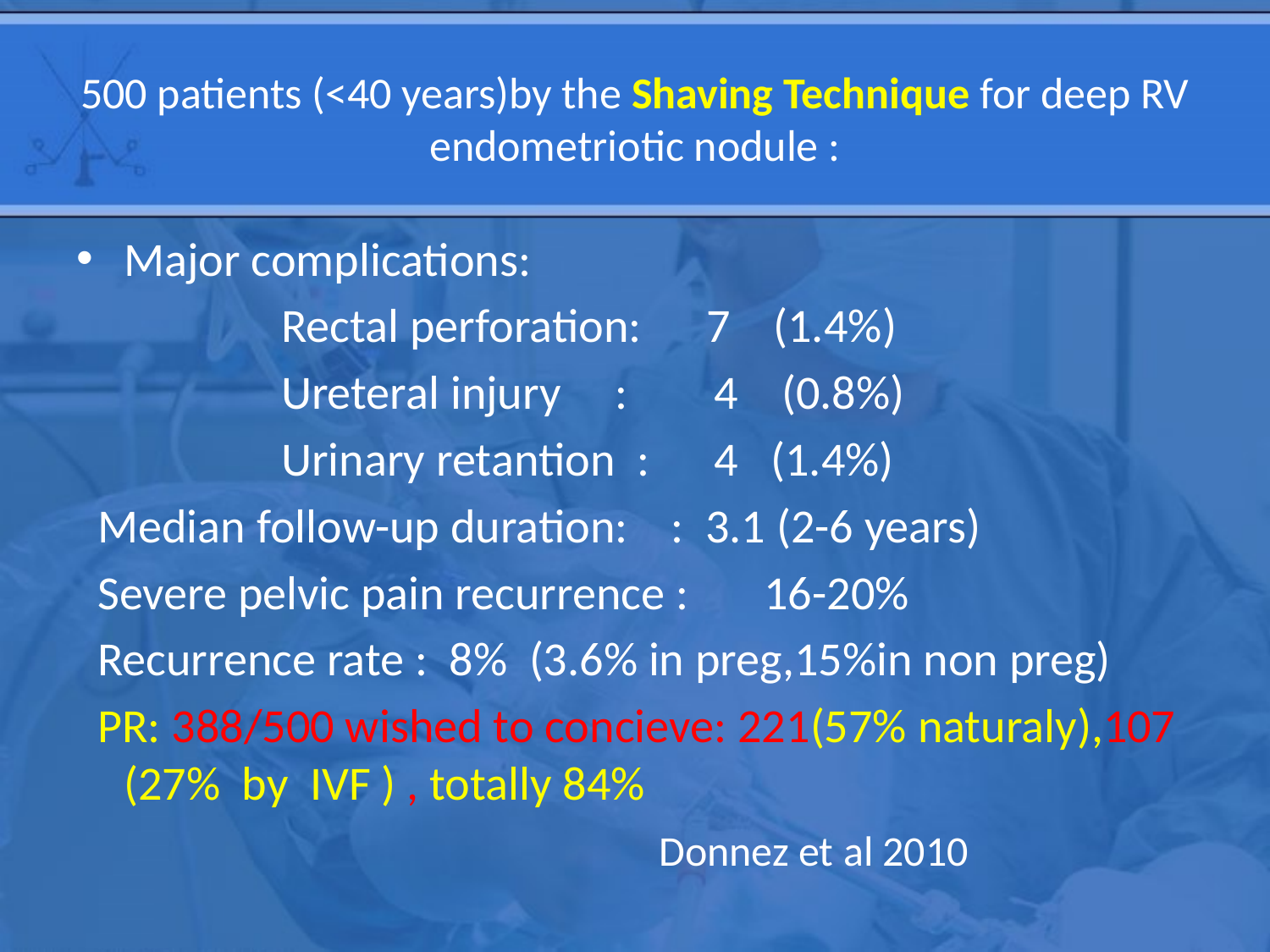

# 500 patients (<40 years)by the Shaving Technique for deep RV endometriotic nodule :
Major complications:
                   Rectal perforation:      7    (1.4%)
                   Ureteral injury     :        4    (0.8%)
                   Urinary retantion  :      4   (1.4%)
  Median follow-up duration:    :  3.1 (2-6 years)
  Severe pelvic pain recurrence :       16-20%
  Recurrence rate :  8%  (3.6% in preg,15%in non preg)
  PR: 388/500 wished to concieve: 221(57% naturaly),107 (27%  by  IVF ) , totally 84%
                                                      Donnez et al 2010